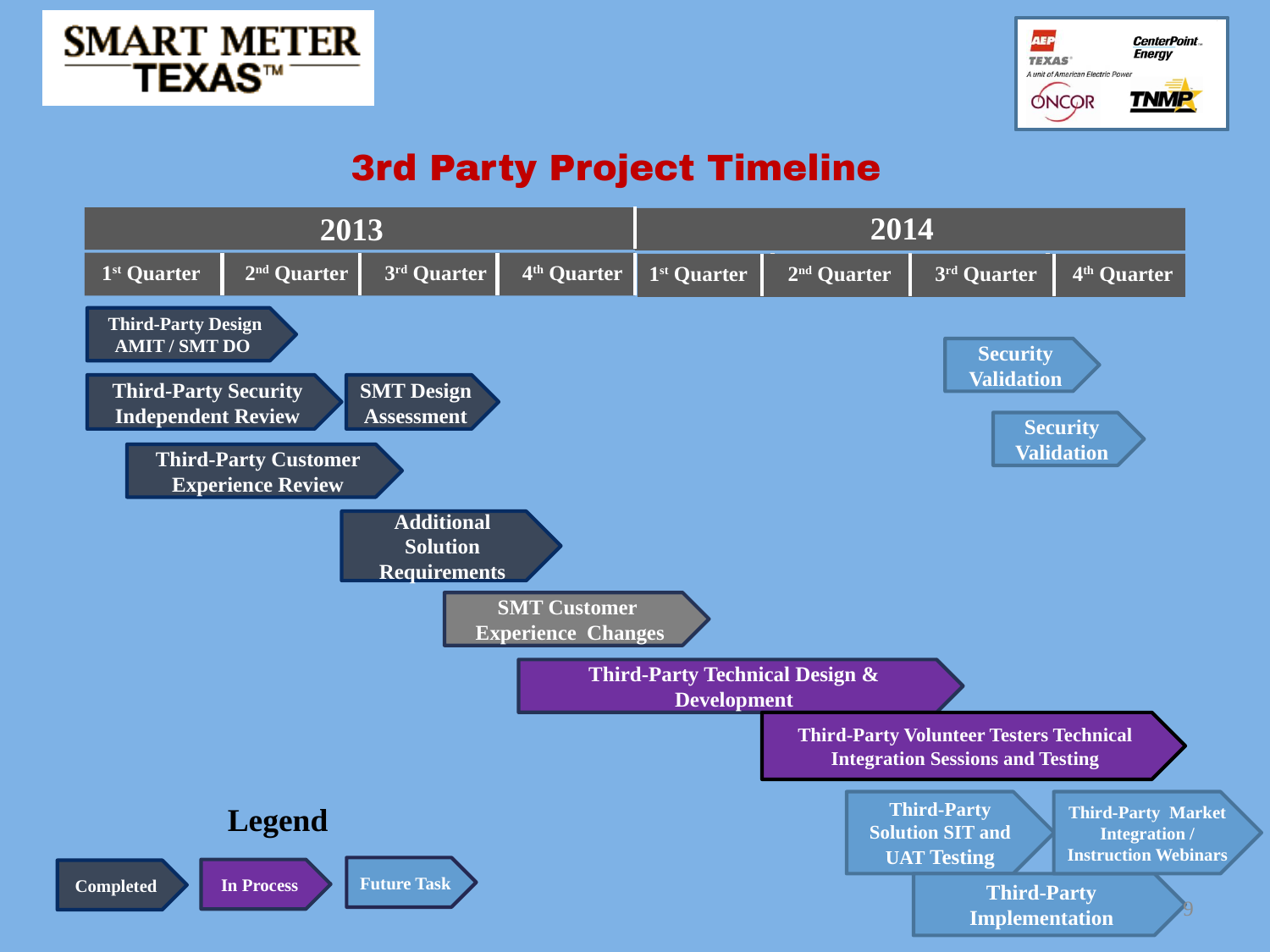

# 3rd Party Project Timeline
2014
2013

1st Quarter
2nd Quarter
3rd Quarter
4th Quarter

1st Quarter
2nd Quarter
3rd Quarter
4th Quarter
Third-Party Design AMIT / SMT DO
Security Validation
SMT Design Assessment
Third-Party Security Independent Review
Security Validation
Third-Party Customer Experience Review
Additional Solution Requirements
SMT Customer  Experience  Changes
Third-Party Technical Design & Development
Third-Party Volunteer Testers Technical Integration Sessions and Testing
Third-Party Solution SIT and UAT Testing
Third-Party  Market Integration / Instruction Webinars
Legend
Future Task
In Process
Completed
Third-Party Implementation
9